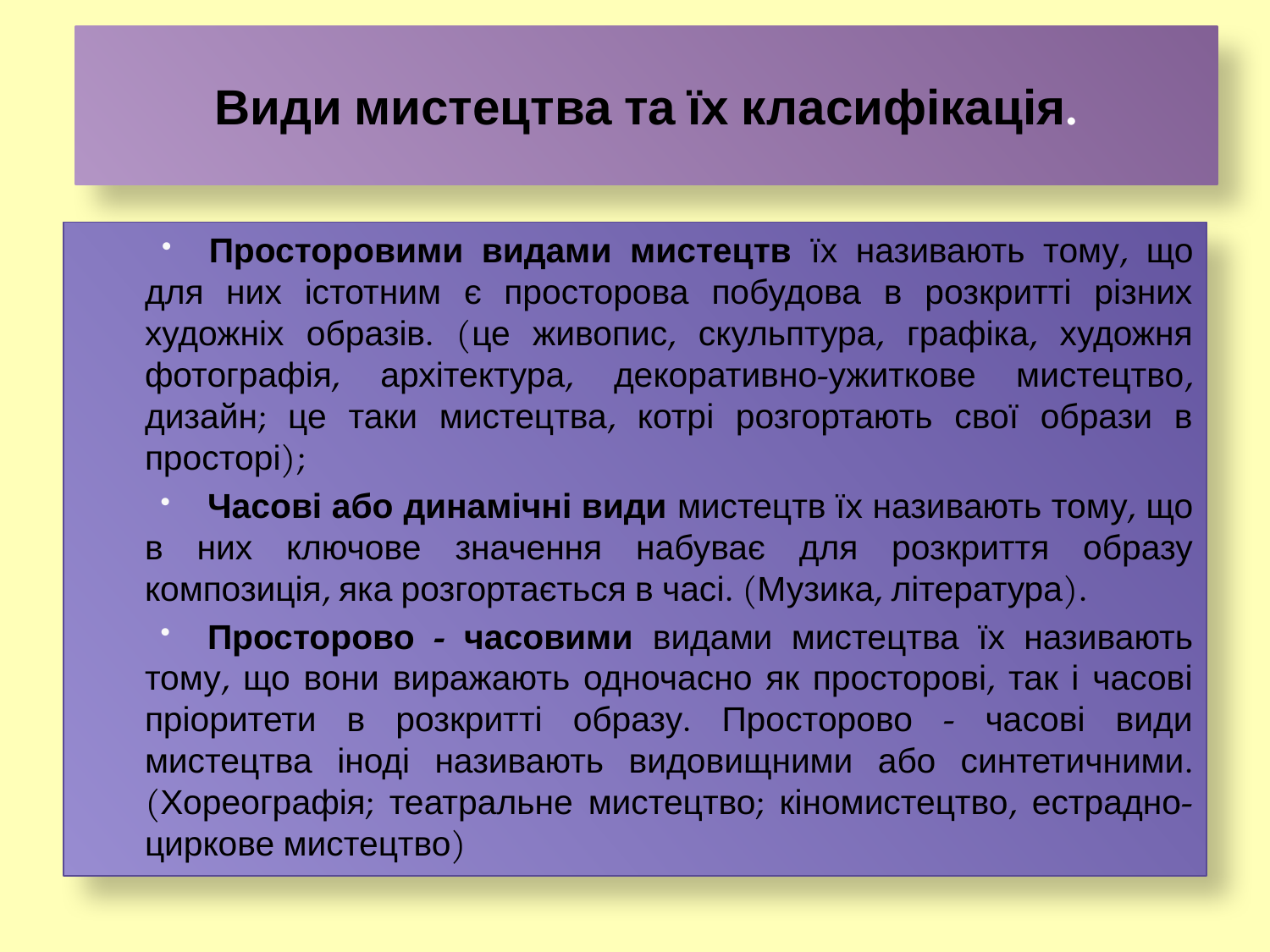

# Види мистецтва та їх класифікація.
Просторовими видами мистецтв їх називають тому, що для них істотним є просторова побудова в розкритті різних художніх образів. (це живопис, скульптура, графіка, художня фотографія, архітектура, декоративно-ужиткове мистецтво, дизайн; це таки мистецтва, котрі розгортають свої образи в просторі);
Часові або динамічні види мистецтв їх називають тому, що в них ключове значення набуває для розкриття образу композиція, яка розгортається в часі. (Музика, література).
Просторово - часовими видами мистецтва їх називають тому, що вони виражають одночасно як просторові, так і часові пріоритети в розкритті образу. Просторово - часові види мистецтва іноді називають видовищними або синтетичними. (Хореографія; театральне мистецтво; кіномистецтво, естрадно-циркове мистецтво)